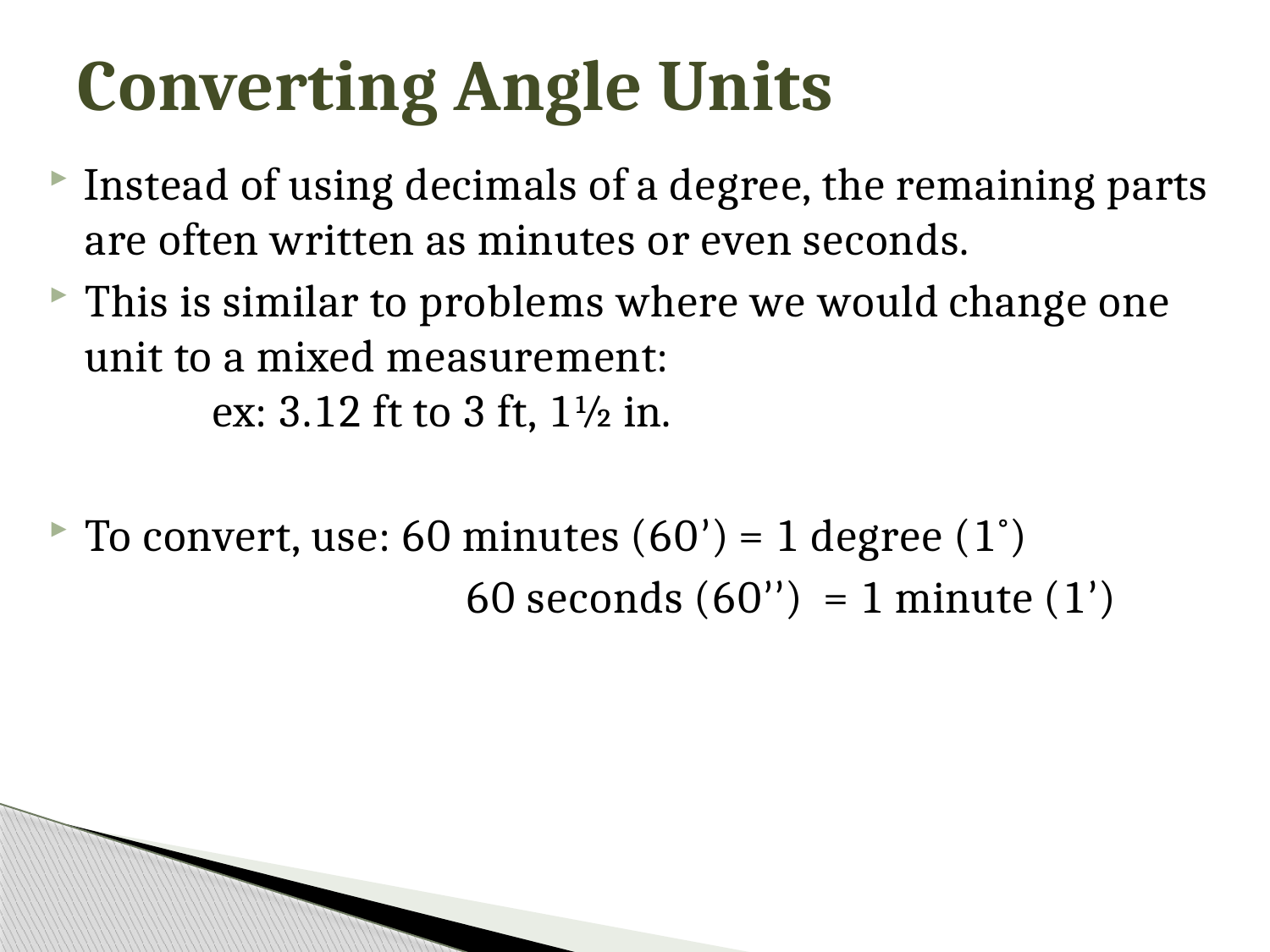

# Converting Angle Units
Instead of using decimals of a degree, the remaining parts are often written as minutes or even seconds.
This is similar to problems where we would change one unit to a mixed measurement:	  					ex: 3.12 ft to 3 ft, 1½ in.

To convert, use: 60 minutes (60’) = 1 degree (1˚)
				60 seconds (60’’)  = 1 minute (1’)